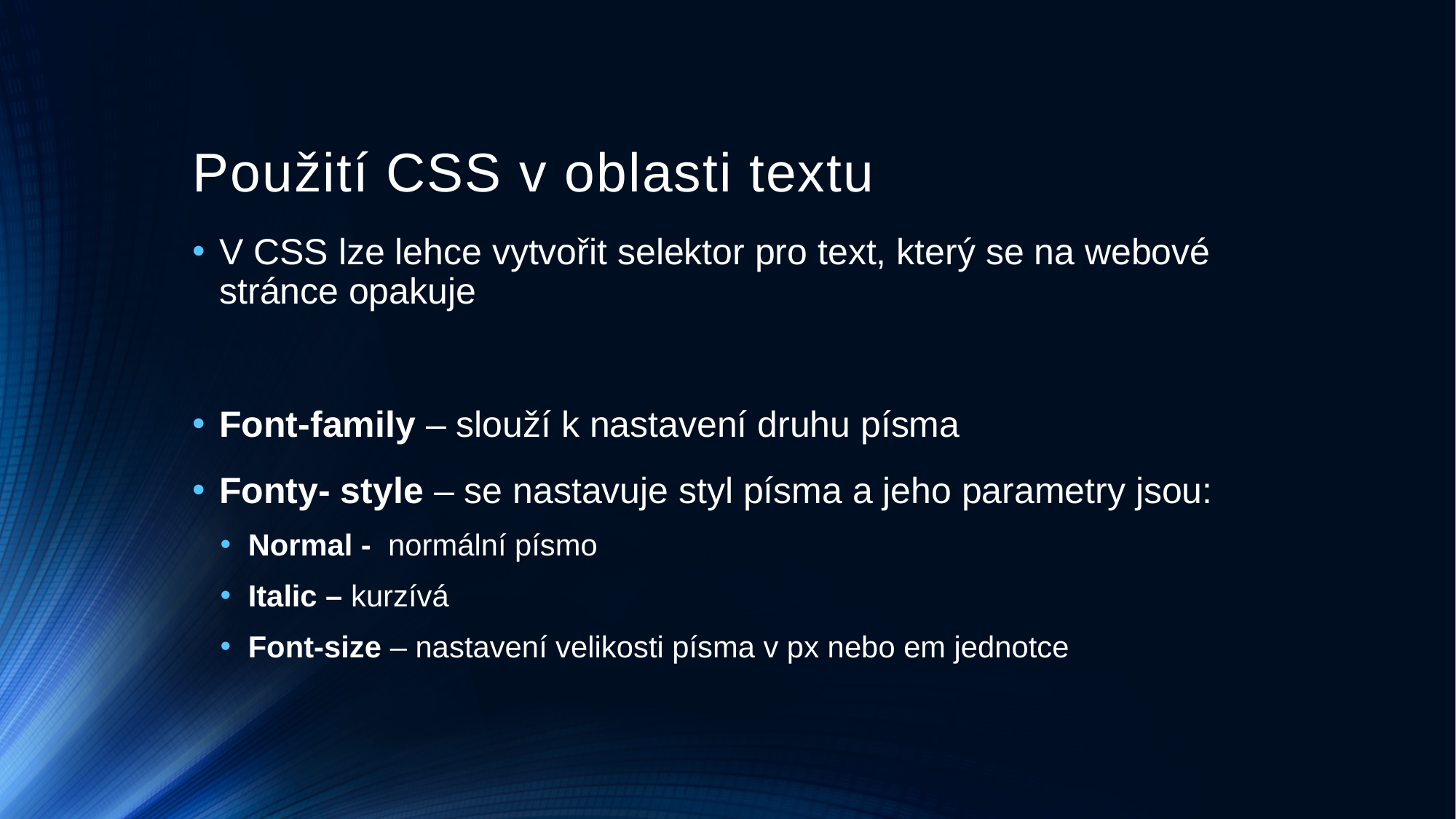

# Použití CSS v oblasti textu
V CSS lze lehce vytvořit selektor pro text, který se na webové stránce opakuje

Font-family – slouží k nastavení druhu písma
Fonty- style – se nastavuje styl písma a jeho parametry jsou:
Normal -  normální písmo
Italic – kurzívá
Font-size – nastavení velikosti písma v px nebo em jednotce